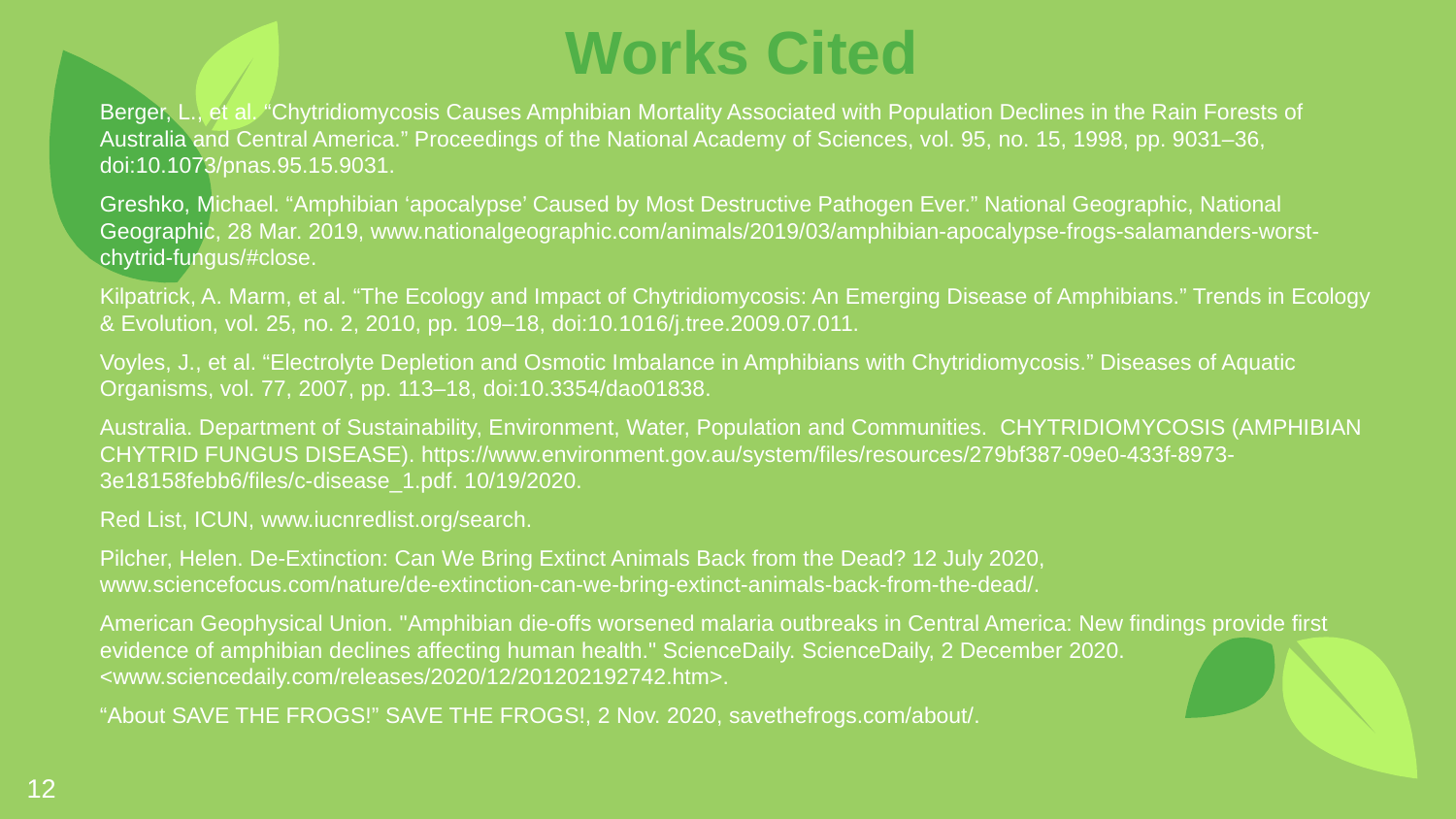

Works Cited
Berger, L., et al. “Chytridiomycosis Causes Amphibian Mortality Associated with Population Declines in the Rain Forests of Australia and Central America.” Proceedings of the National Academy of Sciences, vol. 95, no. 15, 1998, pp. 9031–36, doi:10.1073/pnas.95.15.9031.
Greshko, Michael. “Amphibian ‘apocalypse’ Caused by Most Destructive Pathogen Ever.” National Geographic, National Geographic, 28 Mar. 2019, www.nationalgeographic.com/animals/2019/03/amphibian-apocalypse-frogs-salamanders-worst-chytrid-fungus/#close.
Kilpatrick, A. Marm, et al. “The Ecology and Impact of Chytridiomycosis: An Emerging Disease of Amphibians.” Trends in Ecology & Evolution, vol. 25, no. 2, 2010, pp. 109–18, doi:10.1016/j.tree.2009.07.011.
Voyles, J., et al. “Electrolyte Depletion and Osmotic Imbalance in Amphibians with Chytridiomycosis.” Diseases of Aquatic Organisms, vol. 77, 2007, pp. 113–18, doi:10.3354/dao01838.
Australia. Department of Sustainability, Environment, Water, Population and Communities.  CHYTRIDIOMYCOSIS (AMPHIBIAN CHYTRID FUNGUS DISEASE). https://www.environment.gov.au/system/files/resources/279bf387-09e0-433f-8973-3e18158febb6/files/c-disease_1.pdf. 10/19/2020.
Red List, ICUN, www.iucnredlist.org/search.
Pilcher, Helen. De-Extinction: Can We Bring Extinct Animals Back from the Dead? 12 July 2020, www.sciencefocus.com/nature/de-extinction-can-we-bring-extinct-animals-back-from-the-dead/.
American Geophysical Union. "Amphibian die-offs worsened malaria outbreaks in Central America: New findings provide first evidence of amphibian declines affecting human health." ScienceDaily. ScienceDaily, 2 December 2020. <www.sciencedaily.com/releases/2020/12/201202192742.htm>.
“About SAVE THE FROGS!” SAVE THE FROGS!, 2 Nov. 2020, savethefrogs.com/about/.

12